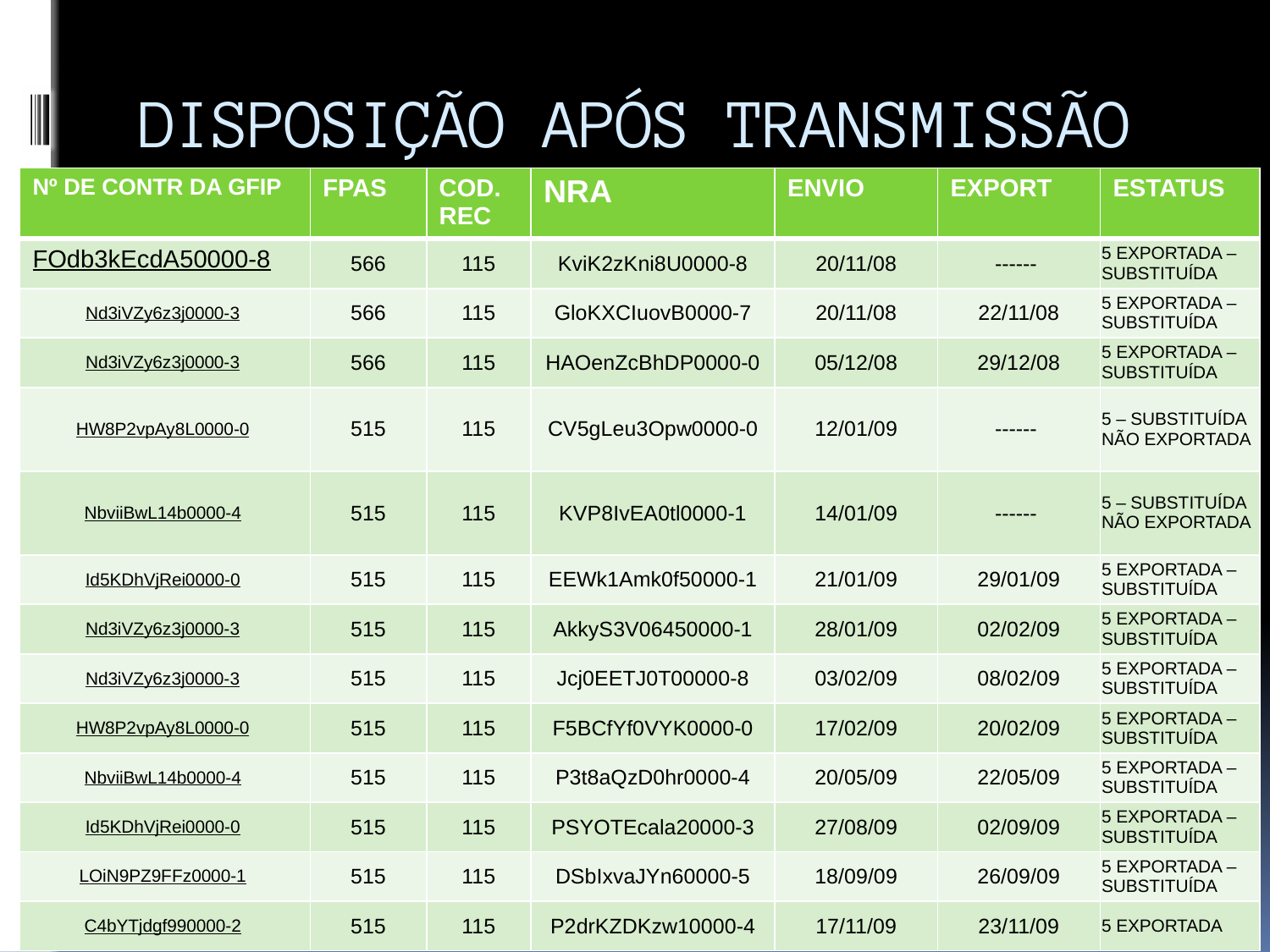

# DISPOSIÇÃO APÓS TRANSMISSÃO
| Nº DE CONTR DA GFIP | FPAS | COD. REC | NRA | ENVIO | EXPORT | ESTATUS |
| --- | --- | --- | --- | --- | --- | --- |
| FOdb3kEcdA50000-8 | 566 | 115 | KviK2zKni8U0000-8 | 20/11/08 | ------ | 5 EXPORTADA – SUBSTITUÍDA |
| Nd3iVZy6z3j0000-3 | 566 | 115 | GloKXCIuovB0000-7 | 20/11/08 | 22/11/08 | 5 EXPORTADA – SUBSTITUÍDA |
| Nd3iVZy6z3j0000-3 | 566 | 115 | HAOenZcBhDP0000-0 | 05/12/08 | 29/12/08 | 5 EXPORTADA – SUBSTITUÍDA |
| HW8P2vpAy8L0000-0 | 515 | 115 | CV5gLeu3Opw0000-0 | 12/01/09 | ------ | 5 – SUBSTITUÍDA NÃO EXPORTADA |
| NbviiBwL14b0000-4 | 515 | 115 | KVP8IvEA0tl0000-1 | 14/01/09 | ------ | 5 – SUBSTITUÍDA NÃO EXPORTADA |
| Id5KDhVjRei0000-0 | 515 | 115 | EEWk1Amk0f50000-1 | 21/01/09 | 29/01/09 | 5 EXPORTADA – SUBSTITUÍDA |
| Nd3iVZy6z3j0000-3 | 515 | 115 | AkkyS3V06450000-1 | 28/01/09 | 02/02/09 | 5 EXPORTADA – SUBSTITUÍDA |
| Nd3iVZy6z3j0000-3 | 515 | 115 | Jcj0EETJ0T00000-8 | 03/02/09 | 08/02/09 | 5 EXPORTADA – SUBSTITUÍDA |
| HW8P2vpAy8L0000-0 | 515 | 115 | F5BCfYf0VYK0000-0 | 17/02/09 | 20/02/09 | 5 EXPORTADA – SUBSTITUÍDA |
| NbviiBwL14b0000-4 | 515 | 115 | P3t8aQzD0hr0000-4 | 20/05/09 | 22/05/09 | 5 EXPORTADA – SUBSTITUÍDA |
| Id5KDhVjRei0000-0 | 515 | 115 | PSYOTEcala20000-3 | 27/08/09 | 02/09/09 | 5 EXPORTADA – SUBSTITUÍDA |
| LOiN9PZ9FFz0000-1 | 515 | 115 | DSbIxvaJYn60000-5 | 18/09/09 | 26/09/09 | 5 EXPORTADA – SUBSTITUÍDA |
| C4bYTjdgf990000-2 | 515 | 115 | P2drKZDKzw10000-4 | 17/11/09 | 23/11/09 | 5 EXPORTADA |